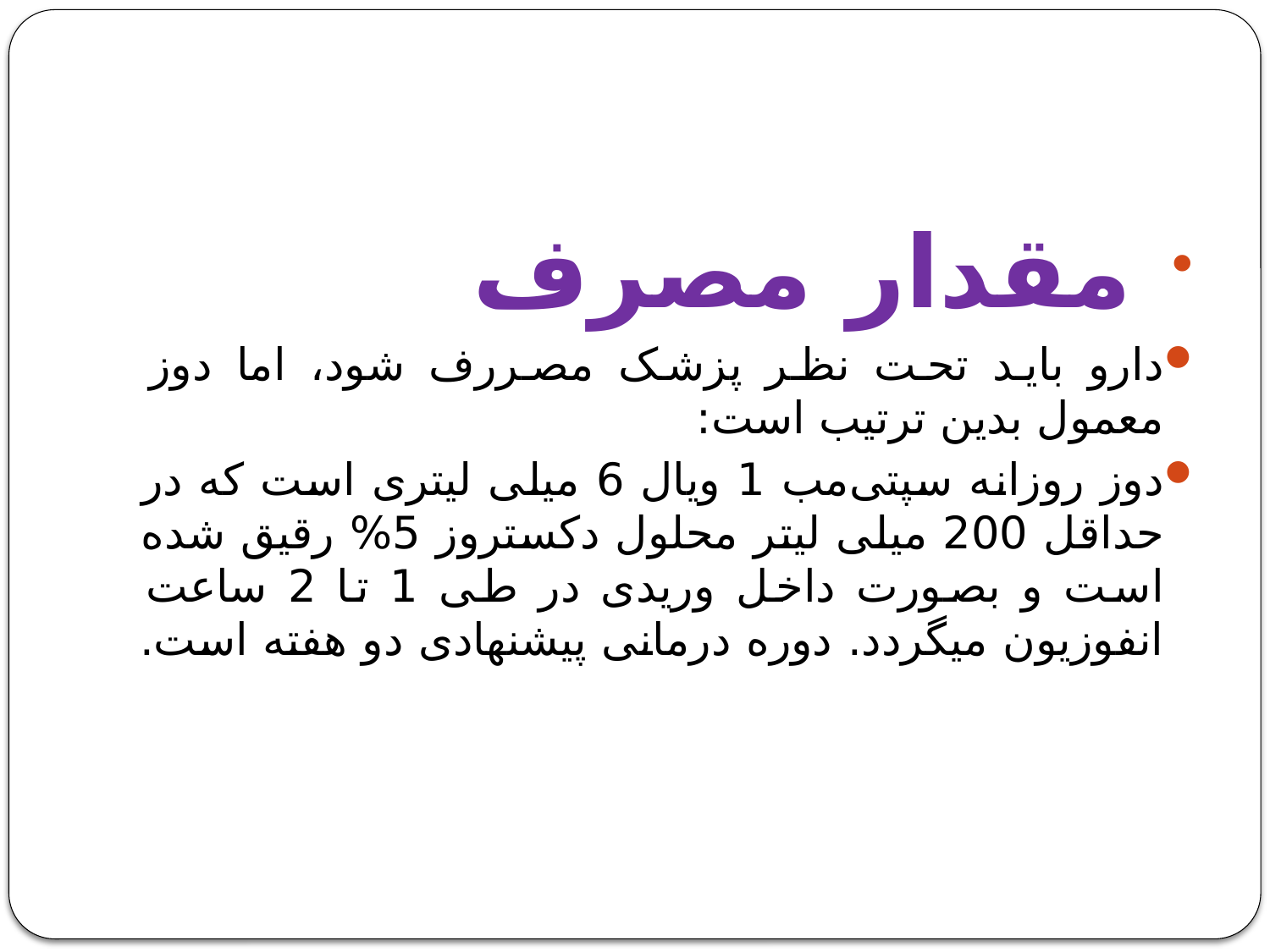

#
   مقدار مصرف
دارو باید تحت نظر پزشک مصررف شود، اما دوز معمول بدین ترتیب است:
دوز روزانه سپتی‌مب 1 ویال 6 میلی لیتری است که در حداقل 200 میلی لیتر محلول دکستروز 5% رقیق شده است و بصورت داخل وریدی در طی 1 تا 2 ساعت انفوزیون میگردد. دوره درمانی پیشنهادی دو هفته است.